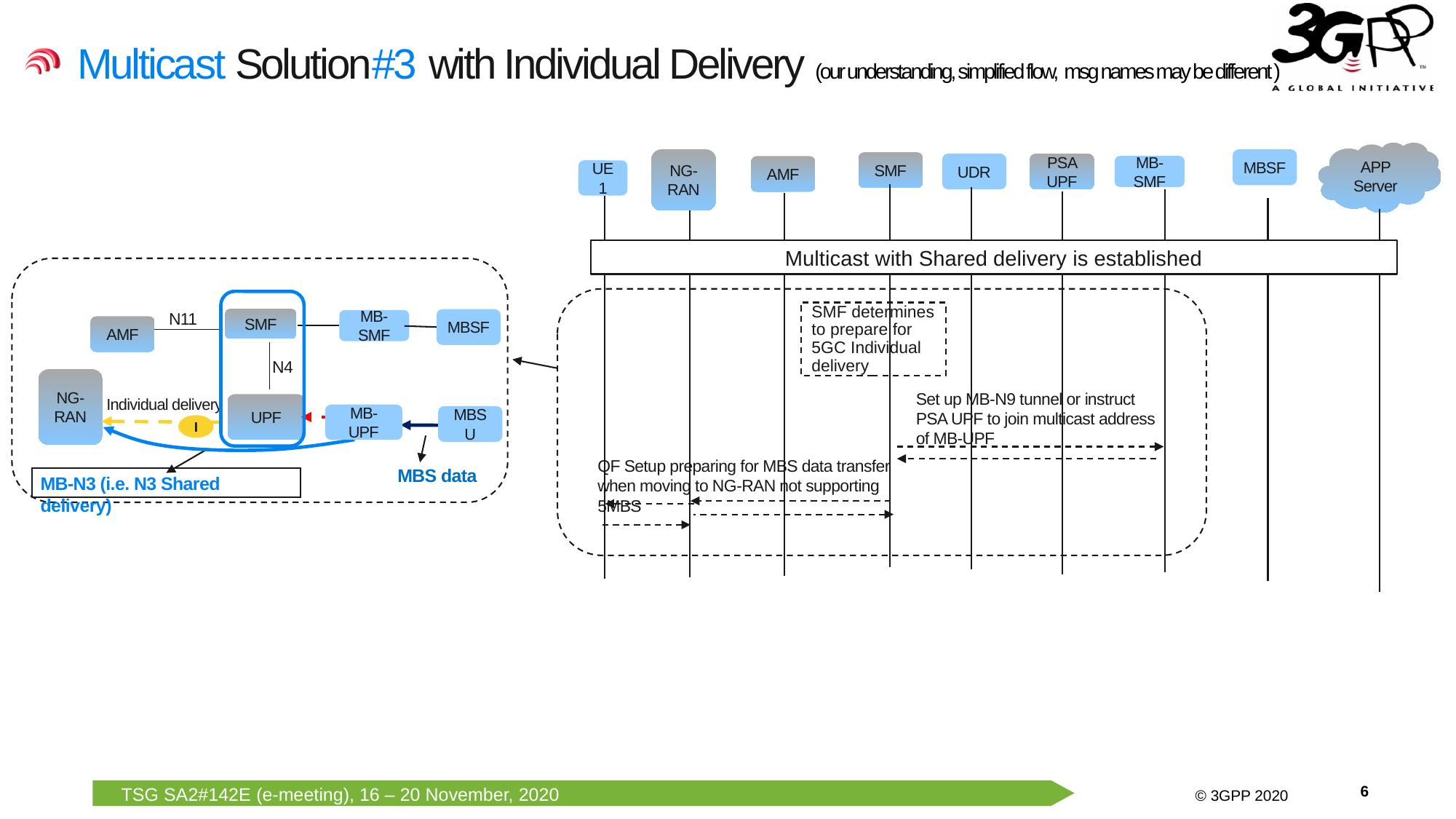

Multicast Solution#3 with Individual Delivery (our understanding, simplified flow,  msg names may be different )
APP Server
NG-RAN
MBSF
SMF
UDR
PSA UPF
MB-SMF
AMF
UE1
Multicast with Shared delivery is established

SMF determines to prepare for 5GC Individual delivery
N11
SMF
MBSF
MB-SMF
AMF
N4
NG-RAN

Set up MB-N9 tunnel or instruct PSA UPF to join multicast address of MB-UPF
Individual delivery
UPF
MB-UPF
MBSU
I

QF Setup preparing for MBS data transfer when moving to NG-RAN not supporting 5MBS
MBS data
MB-N3 (i.e. N3 Shared delivery)